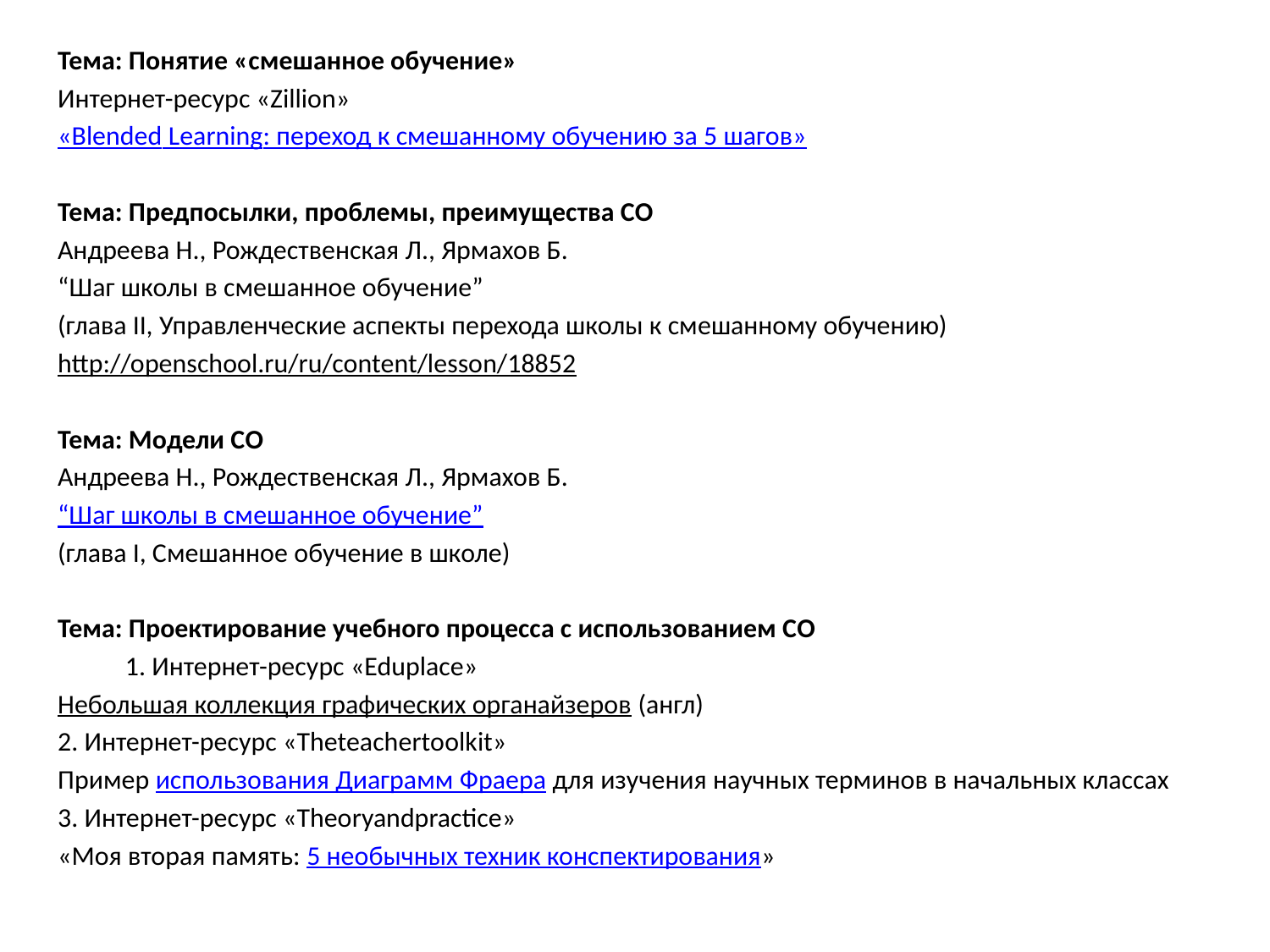

Тема: Понятие «смешанное обучение»
Интернет-ресурс «Zillion»
«Blended Learning: переход к смешанному обучению за 5 шагов»

Тема: Предпосылки, проблемы, преимущества СО
Андреева Н., Рождественская Л., Ярмахов Б.
“Шаг школы в смешанное обучение”
(глава II, Управленческие аспекты перехода школы к смешанному обучению)
http://openschool.ru/ru/content/lesson/18852

Тема: Модели СО
Андреева Н., Рождественская Л., Ярмахов Б.
“Шаг школы в смешанное обучение”
(глава I, Смешанное обучение в школе)

Тема: Проектирование учебного процесса с использованием СО
           1. Интернет-ресурс «Eduplace»
Небольшая коллекция графических органайзеров (англ)
2. Интернет-ресурс «Theteachertoolkit»
Пример использования Диаграмм Фраера для изучения научных терминов в начальных классах
3. Интернет-ресурс «Theoryandpractice»
«Моя вторая память: 5 необычных техник конспектирования»